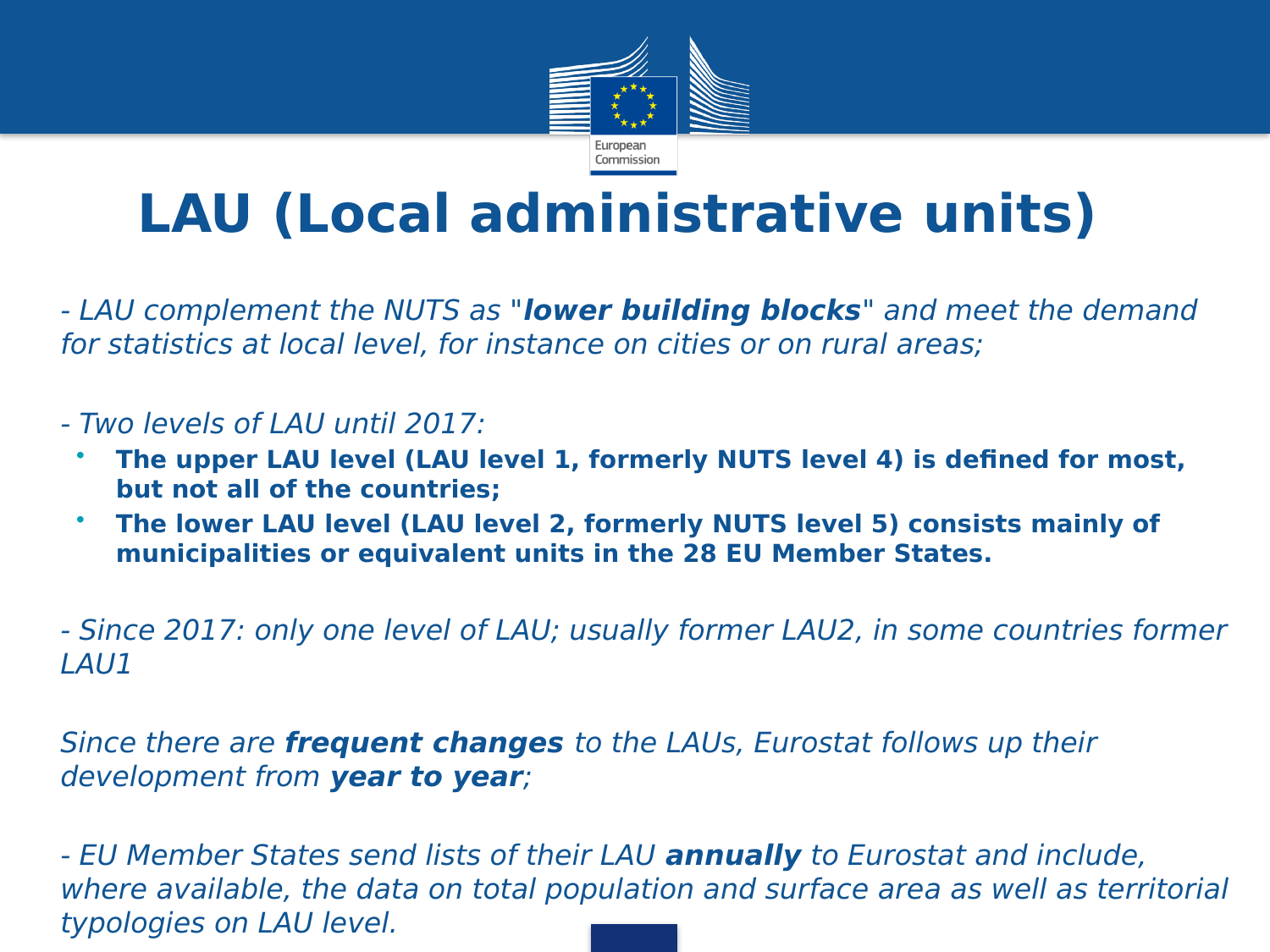

# LAU (Local administrative units)
- LAU complement the NUTS as "lower building blocks" and meet the demand for statistics at local level, for instance on cities or on rural areas;

- Two levels of LAU until 2017:
The upper LAU level (LAU level 1, formerly NUTS level 4) is defined for most, but not all of the countries;
The lower LAU level (LAU level 2, formerly NUTS level 5) consists mainly of municipalities or equivalent units in the 28 EU Member States.

- Since 2017: only one level of LAU; usually former LAU2, in some countries former LAU1

Since there are frequent changes to the LAUs, Eurostat follows up their development from year to year;

- EU Member States send lists of their LAU annually to Eurostat and include, where available, the data on total population and surface area as well as territorial typologies on LAU level.